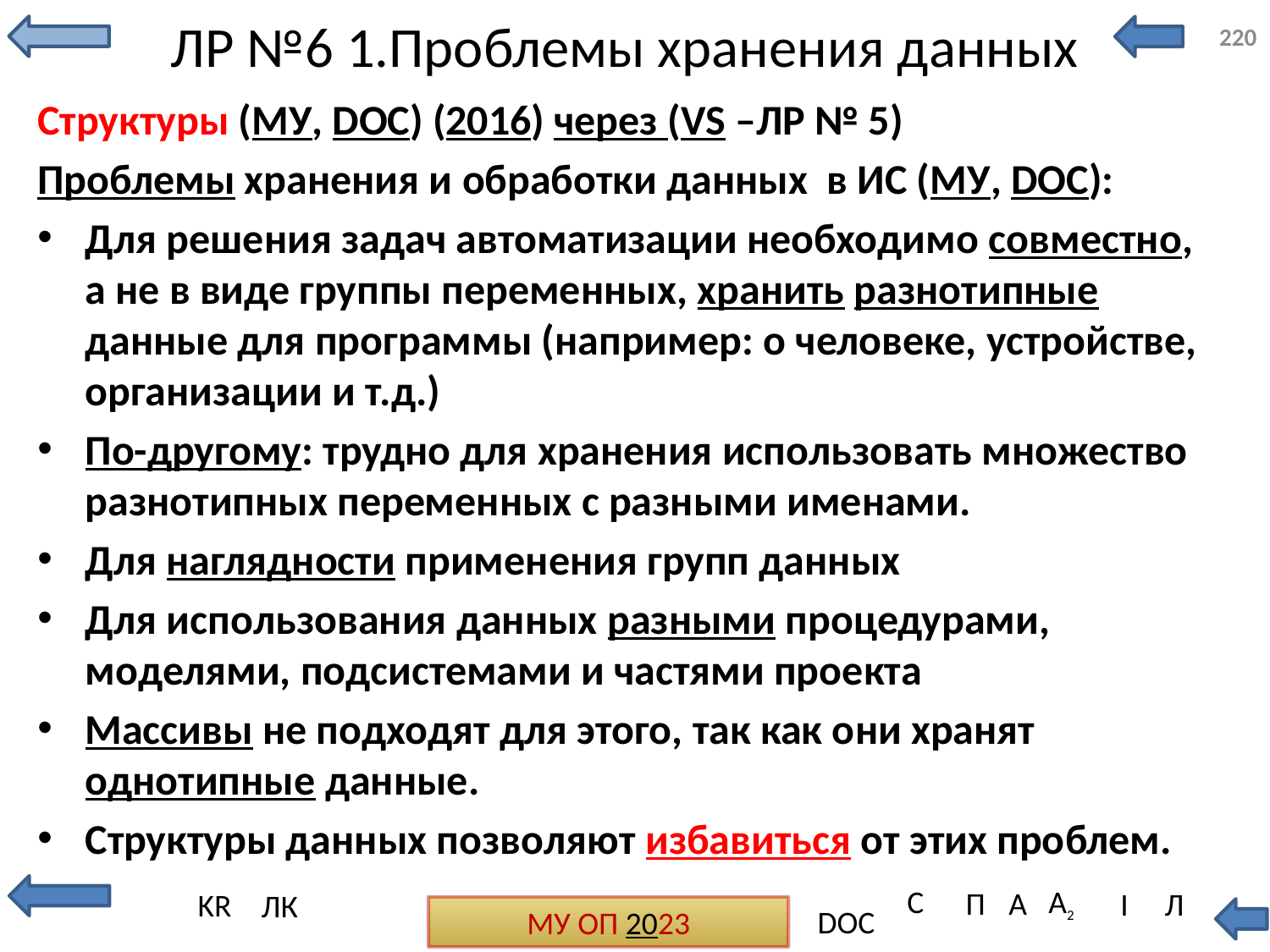

# ЛР №6 1.Проблемы хранения данных
220
Структуры (МУ, DOC) (2016) через (VS –ЛР № 5)
Проблемы хранения и обработки данных  в ИС (МУ, DOC):
Для решения задач автоматизации необходимо совместно, а не в виде группы переменных, хранить разнотипные данные для программы (например: о человеке, устройстве, организации и т.д.)
По-другому: трудно для хранения использовать множество разнотипных переменных с разными именами.
Для наглядности применения групп данных
Для использования данных разными процедурами, моделями, подсистемами и частями проекта
Массивы не подходят для этого, так как они хранят однотипные данные.
Структуры данных позволяют избавиться от этих проблем.